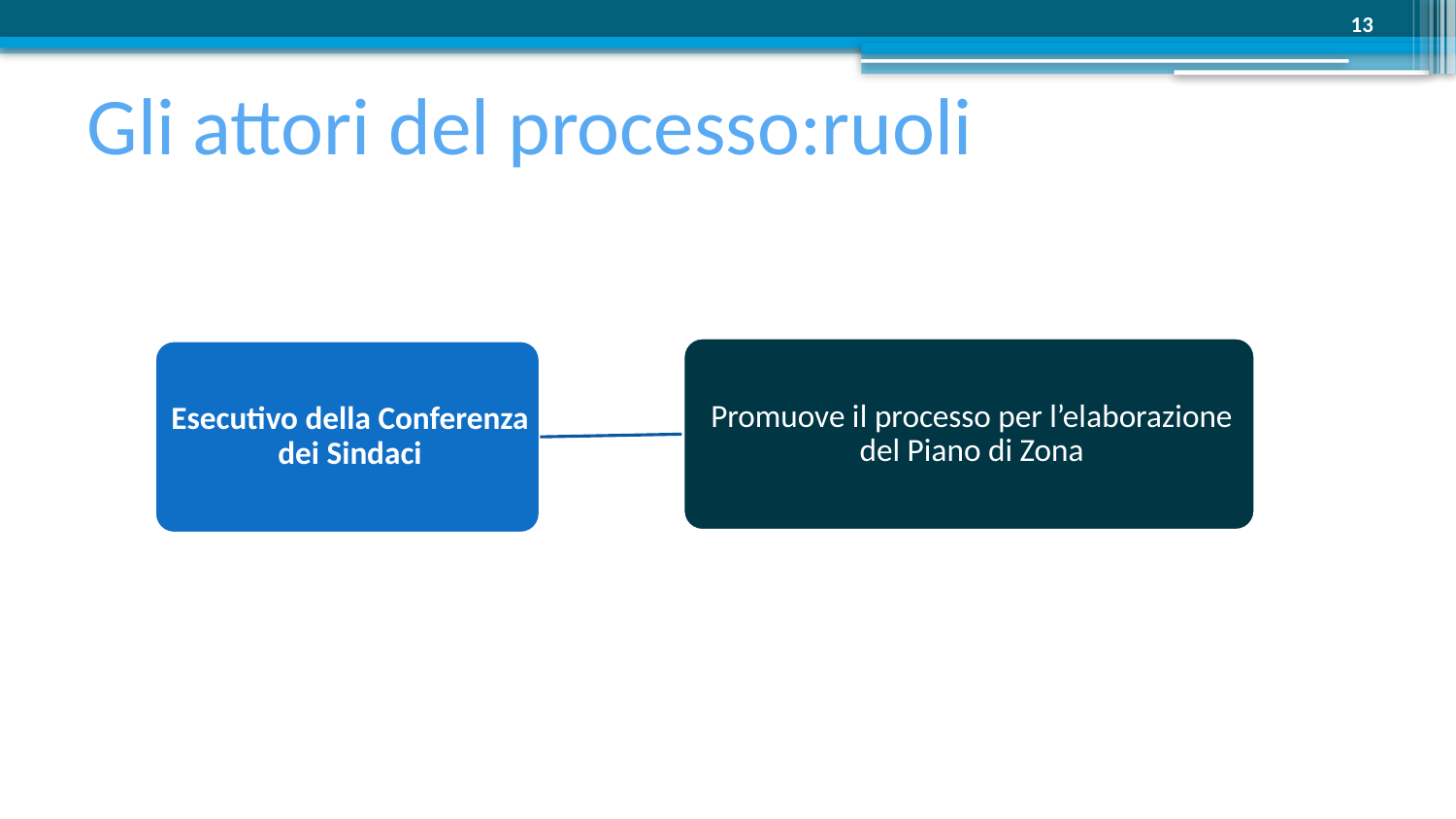

13
# Gli attori del processo:ruoli
Esecutivo della Conferenza dei Sindaci

Promuove il processo per l’elaborazione del Piano di Zona